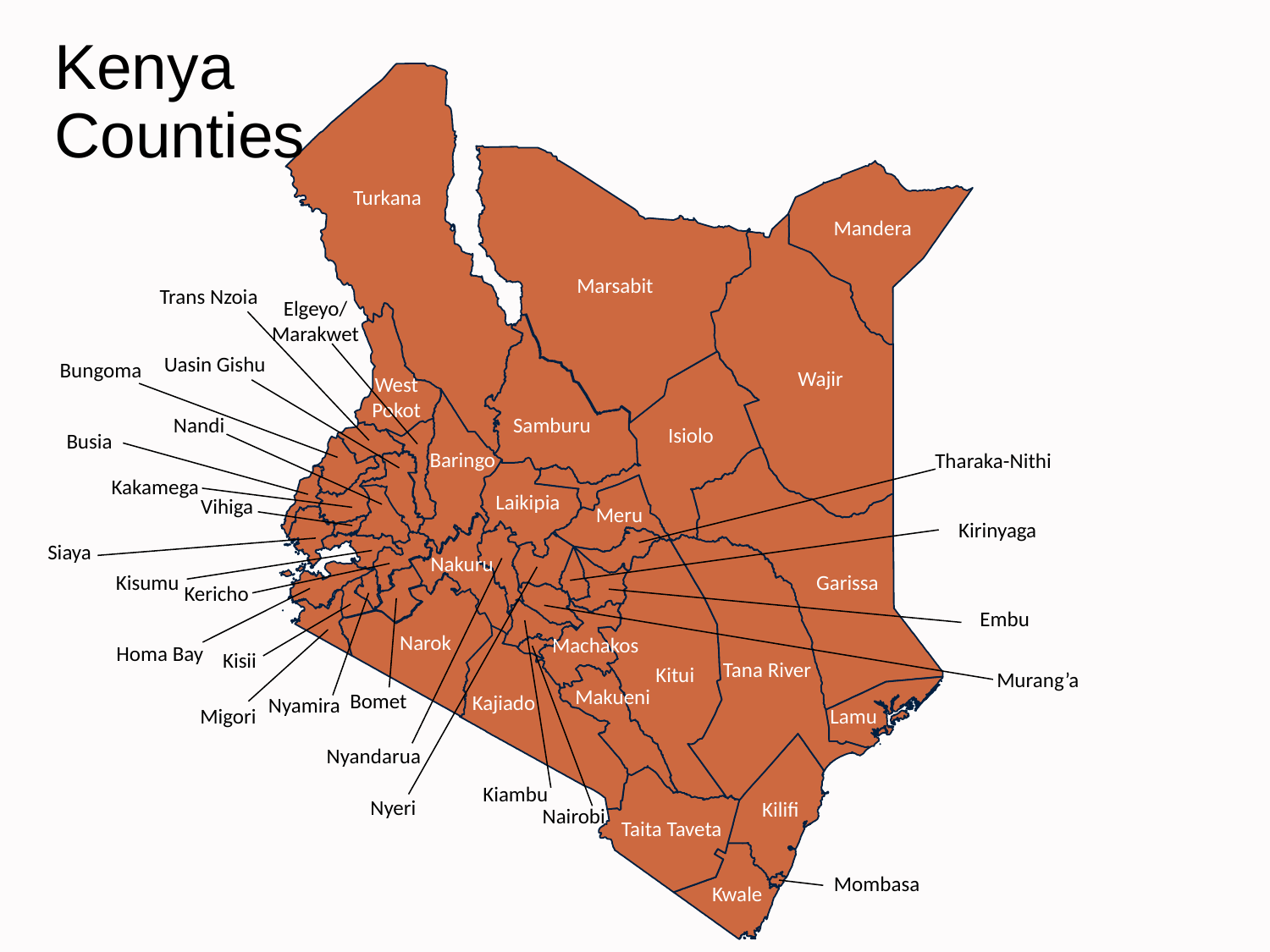

Kenya Counties

Turkana
Mandera

Marsabit
Trans Nzoia
Elgeyo/ Marakwet

Uasin Gishu
Bungoma

Wajir
West Pokot

Nandi
Samburu
Isiolo

Busia

Baringo
Tharaka-Nithi

Kakamega

Laikipia

Vihiga
Meru

Kirinyaga

Siaya

Nakuru

Garissa
Kisumu

Kericho

Embu

Narok

Machakos
Homa Bay

Kisii
Tana River
Kitui
Murang’a

Makueni
Bomet
Kajiado
Nyamira
Lamu
Migori

Nyandarua

Kiambu
Nyeri

Kilifi
Nairobi
Taita Taveta

Mombasa

Kwale